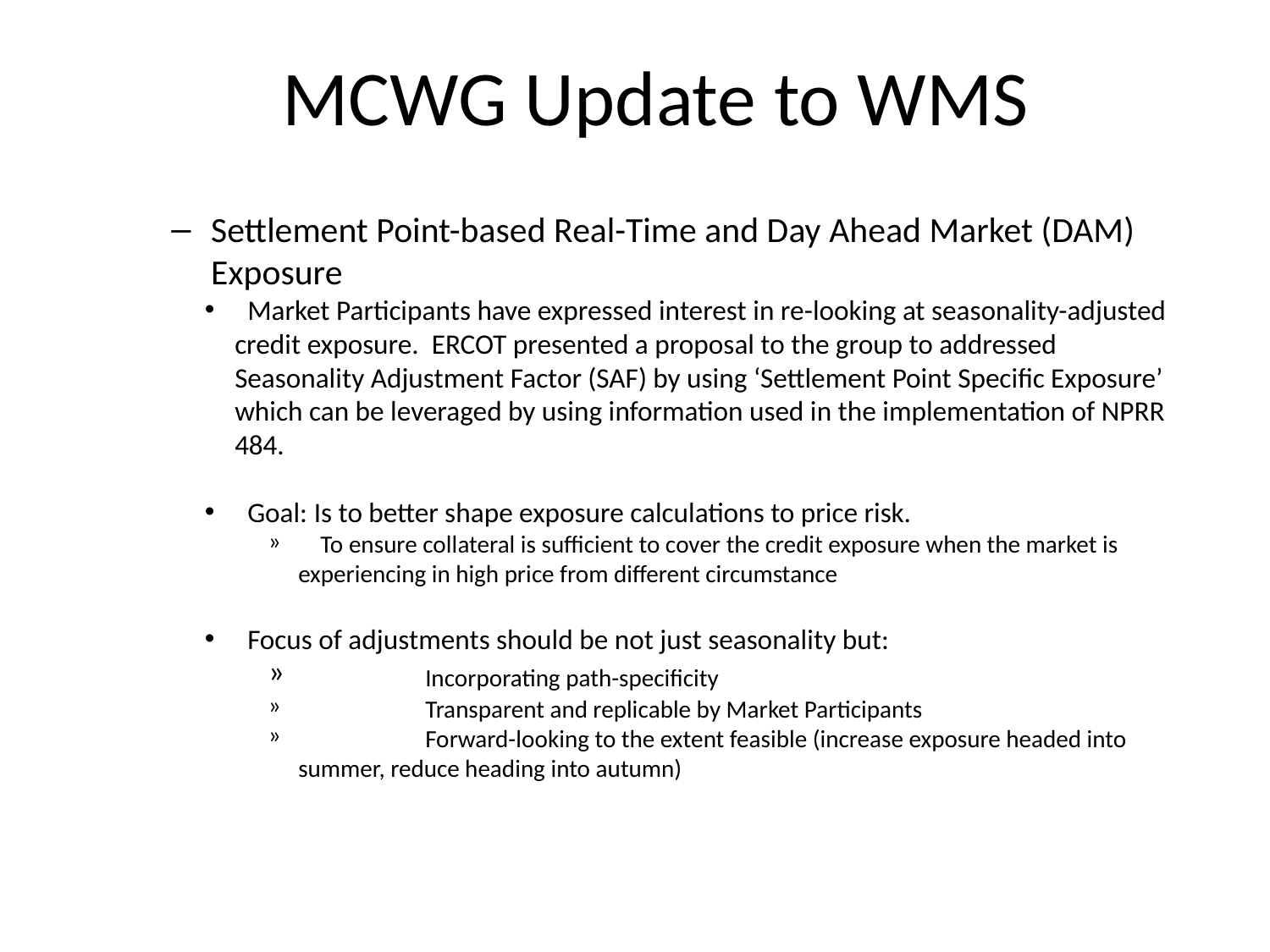

MCWG Update to WMS
Settlement Point-based Real-Time and Day Ahead Market (DAM) Exposure
  Market Participants have expressed interest in re-looking at seasonality-adjusted credit exposure.  ERCOT presented a proposal to the group to addressed Seasonality Adjustment Factor (SAF) by using ‘Settlement Point Specific Exposure’ which can be leveraged by using information used in the implementation of NPRR 484.

  Goal: Is to better shape exposure calculations to price risk.
    To ensure collateral is sufficient to cover the credit exposure when the market is experiencing in high price from different circumstance

  Focus of adjustments should be not just seasonality but:
  	Incorporating path-specificity
 	Transparent and replicable by Market Participants
 	Forward-looking to the extent feasible (increase exposure headed into summer, reduce heading into autumn)